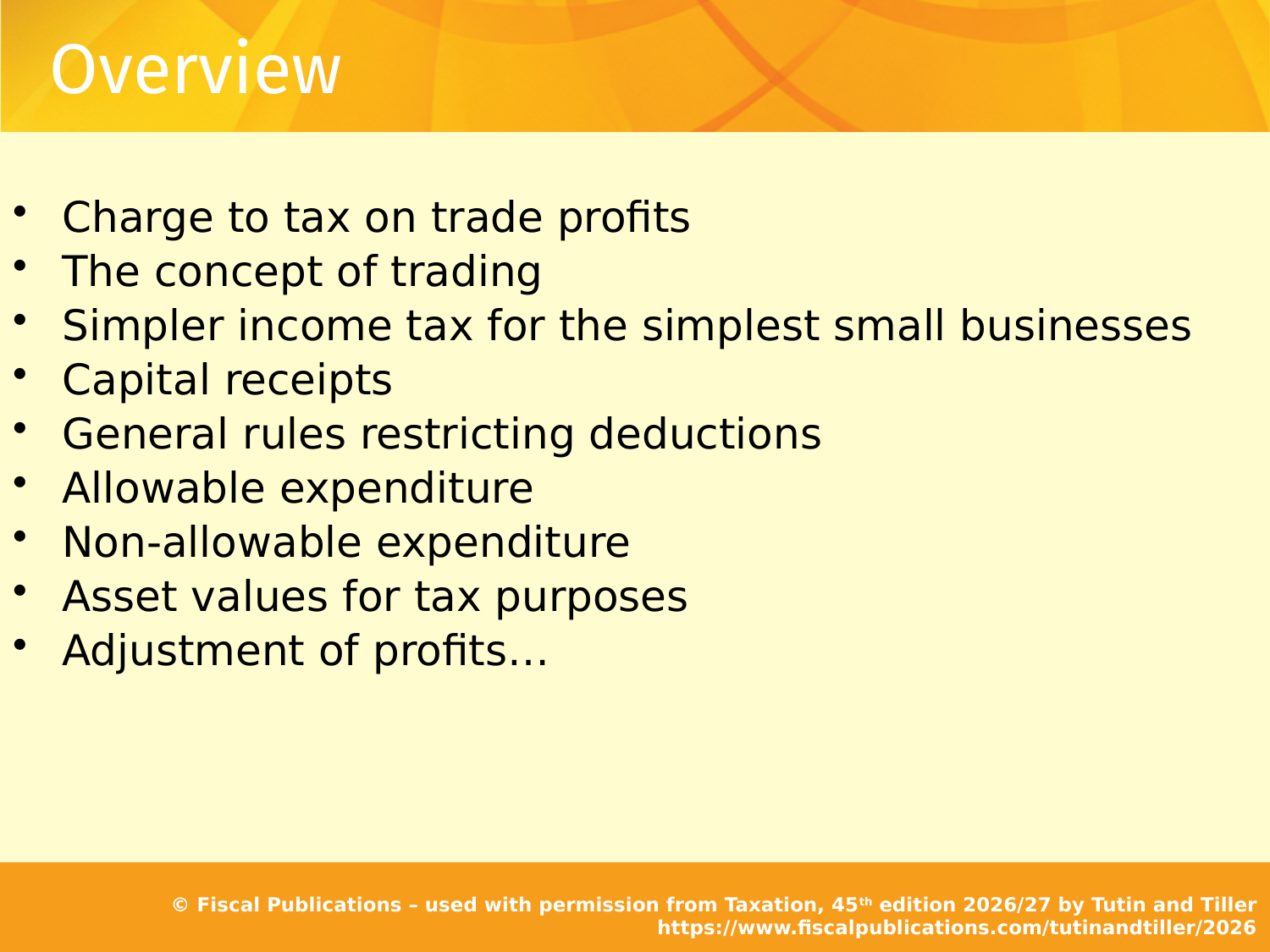

# Overview

Charge to tax on trade profits
The concept of trading
Simpler income tax for the simplest small businesses
Capital receipts
General rules restricting deductions
Allowable expenditure
Non-allowable expenditure
Asset values for tax purposes
Adjustment of profits…